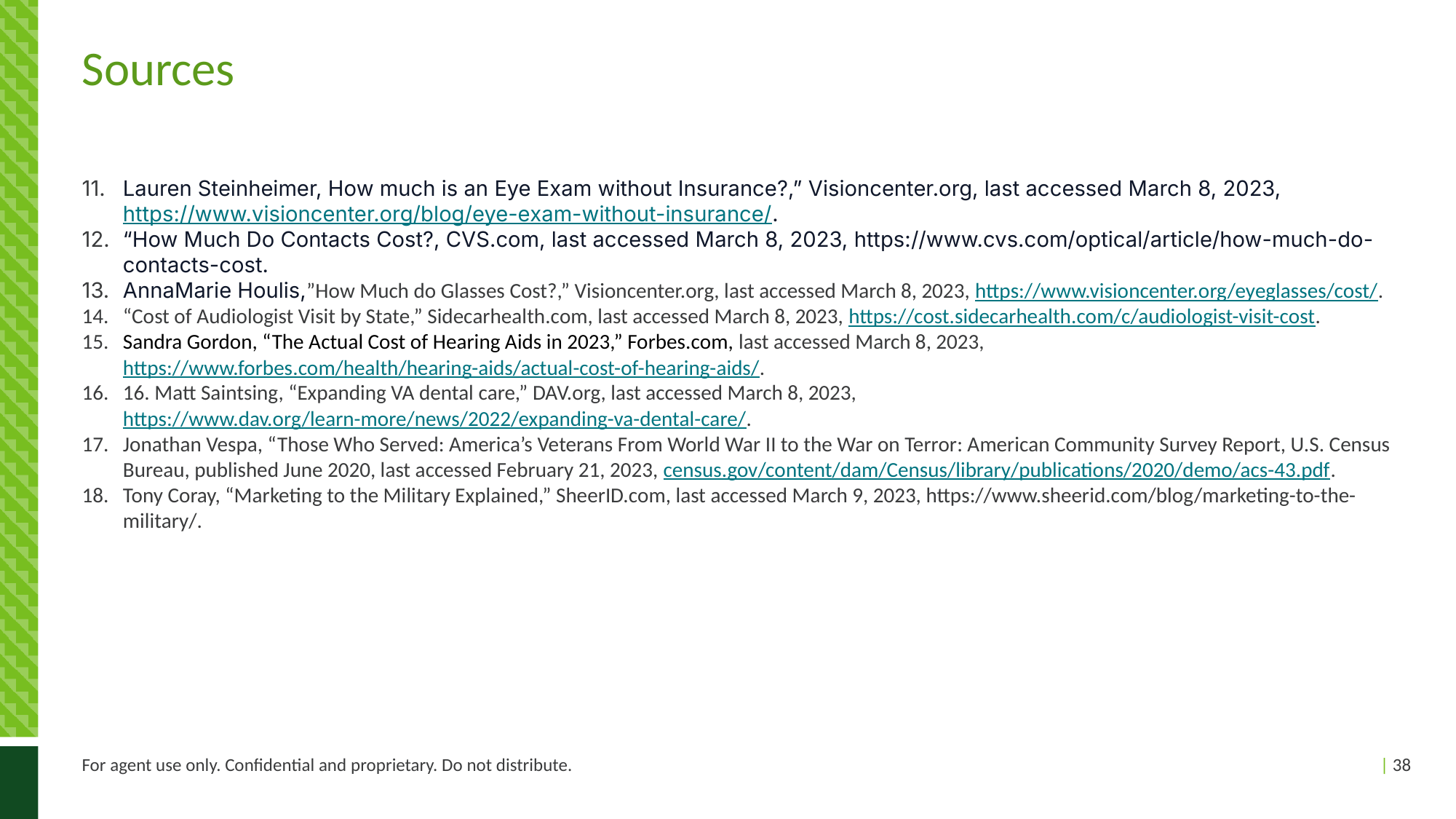

# Sources
Lauren Steinheimer, How much is an Eye Exam without Insurance?,” Visioncenter.org, last accessed March 8, 2023,              https://www.visioncenter.org/blog/eye-exam-without-insurance/.
“How Much Do Contacts Cost?, CVS.com, last accessed March 8, 2023, https://www.cvs.com/optical/article/how-much-do-contacts-cost.
AnnaMarie Houlis,”How Much do Glasses Cost?,” Visioncenter.org, last accessed March 8, 2023, https://www.visioncenter.org/eyeglasses/cost/.
“Cost of Audiologist Visit by State,” Sidecarhealth.com, last accessed March 8, 2023, https://cost.sidecarhealth.com/c/audiologist-visit-cost.
Sandra Gordon, “The Actual Cost of Hearing Aids in 2023,” Forbes.com, last accessed March 8, 2023, https://www.forbes.com/health/hearing-aids/actual-cost-of-hearing-aids/.
16. Matt Saintsing, “Expanding VA dental care,” DAV.org, last accessed March 8, 2023, https://www.dav.org/learn-more/news/2022/expanding-va-dental-care/.
Jonathan Vespa, “Those Who Served: America’s Veterans From World War II to the War on Terror: American Community Survey Report, U.S. Census Bureau, published June 2020, last accessed February 21, 2023, census.gov/content/dam/Census/library/publications/2020/demo/acs-43.pdf.
Tony Coray, “Marketing to the Military Explained,” SheerID.com, last accessed March 9, 2023, https://www.sheerid.com/blog/marketing-to-the-military/.
For agent use only. Confidential and proprietary. Do not distribute.
38